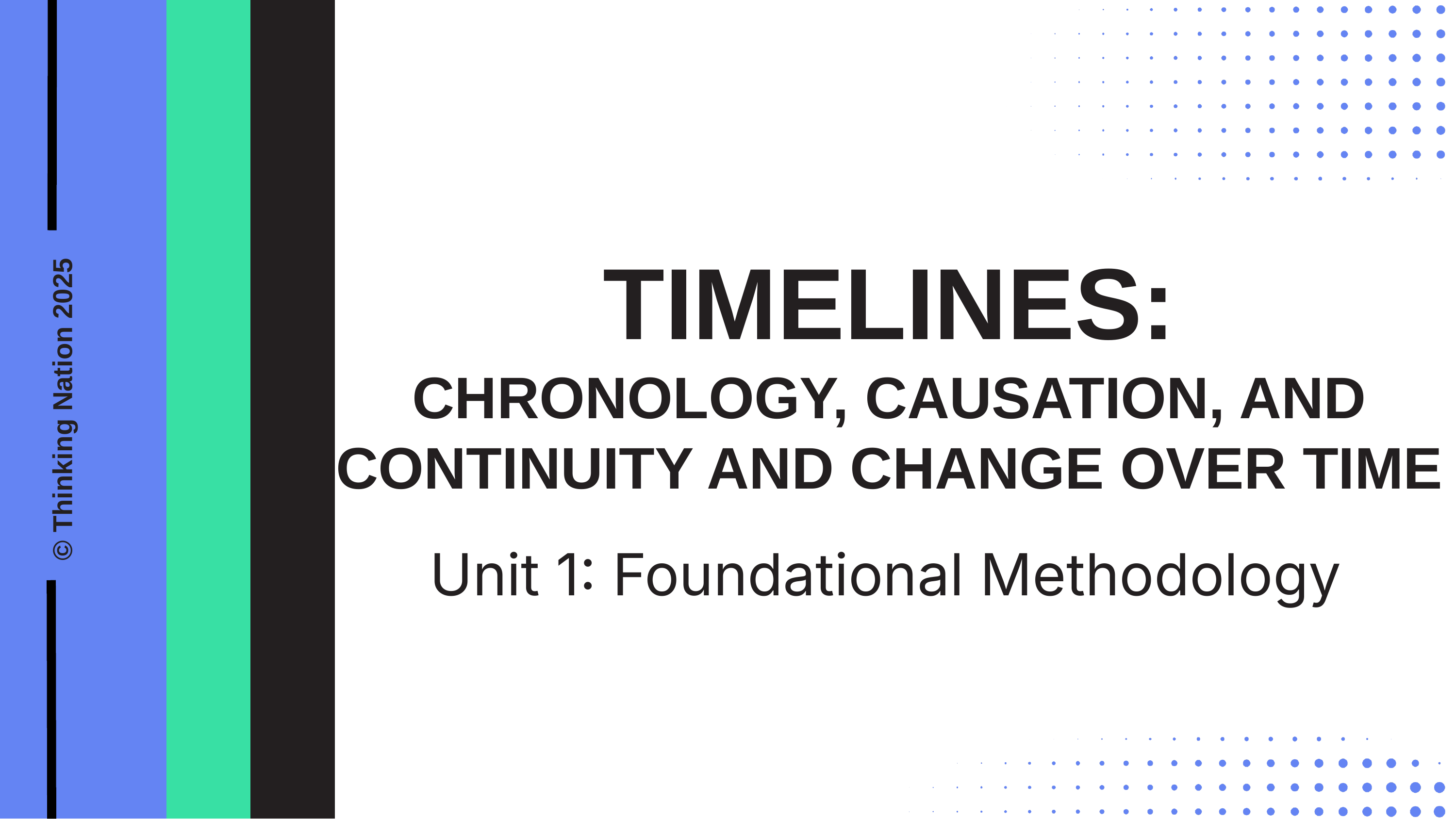

TIMELINES:
CHRONOLOGY, CAUSATION, AND CONTINUITY AND CHANGE OVER TIME
© Thinking Nation 2025
Unit 1: Foundational Methodology